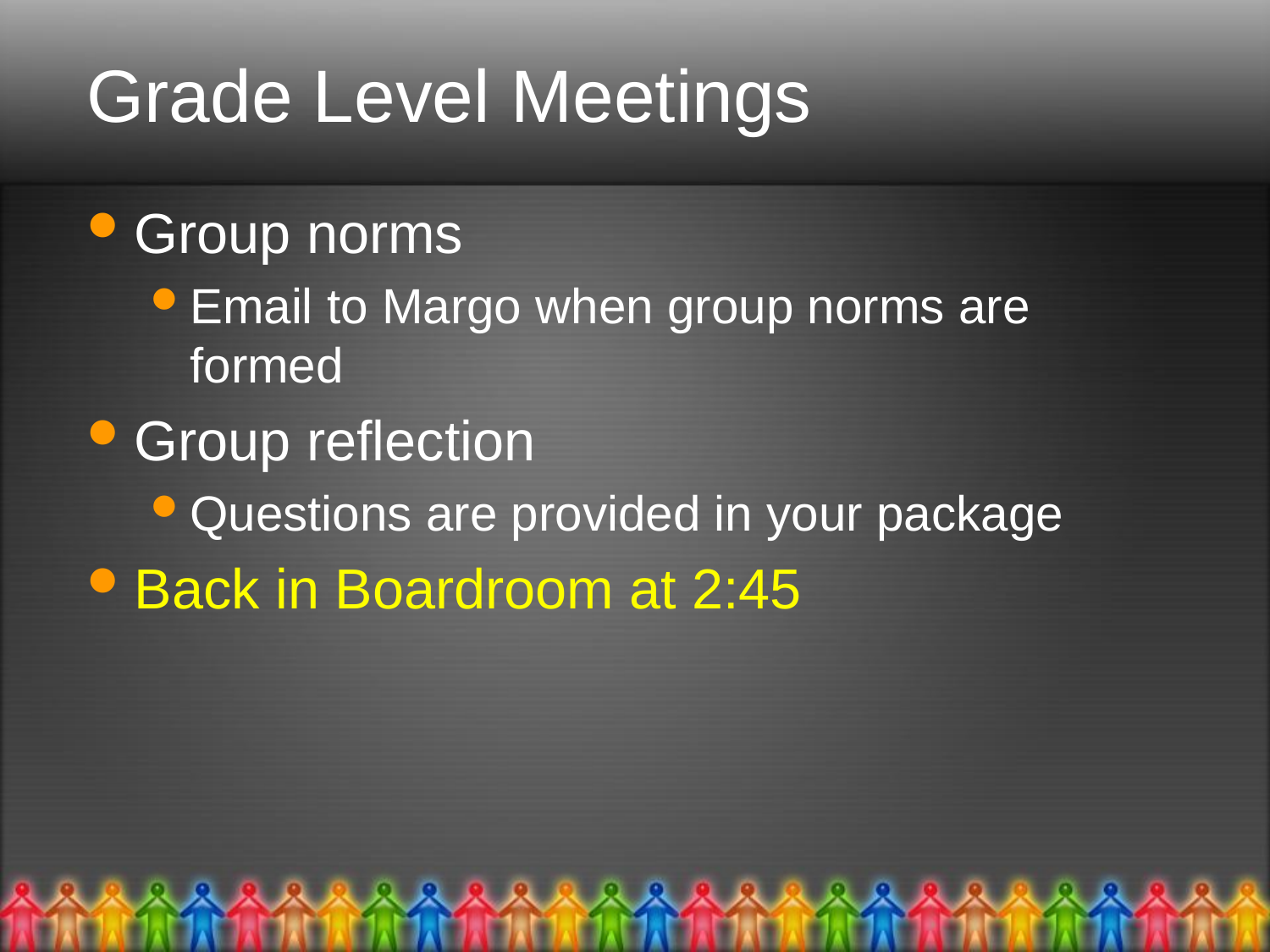

# Grade Level Meetings
Group norms
Email to Margo when group norms are formed
Group reflection
Questions are provided in your package
Back in Boardroom at 2:45